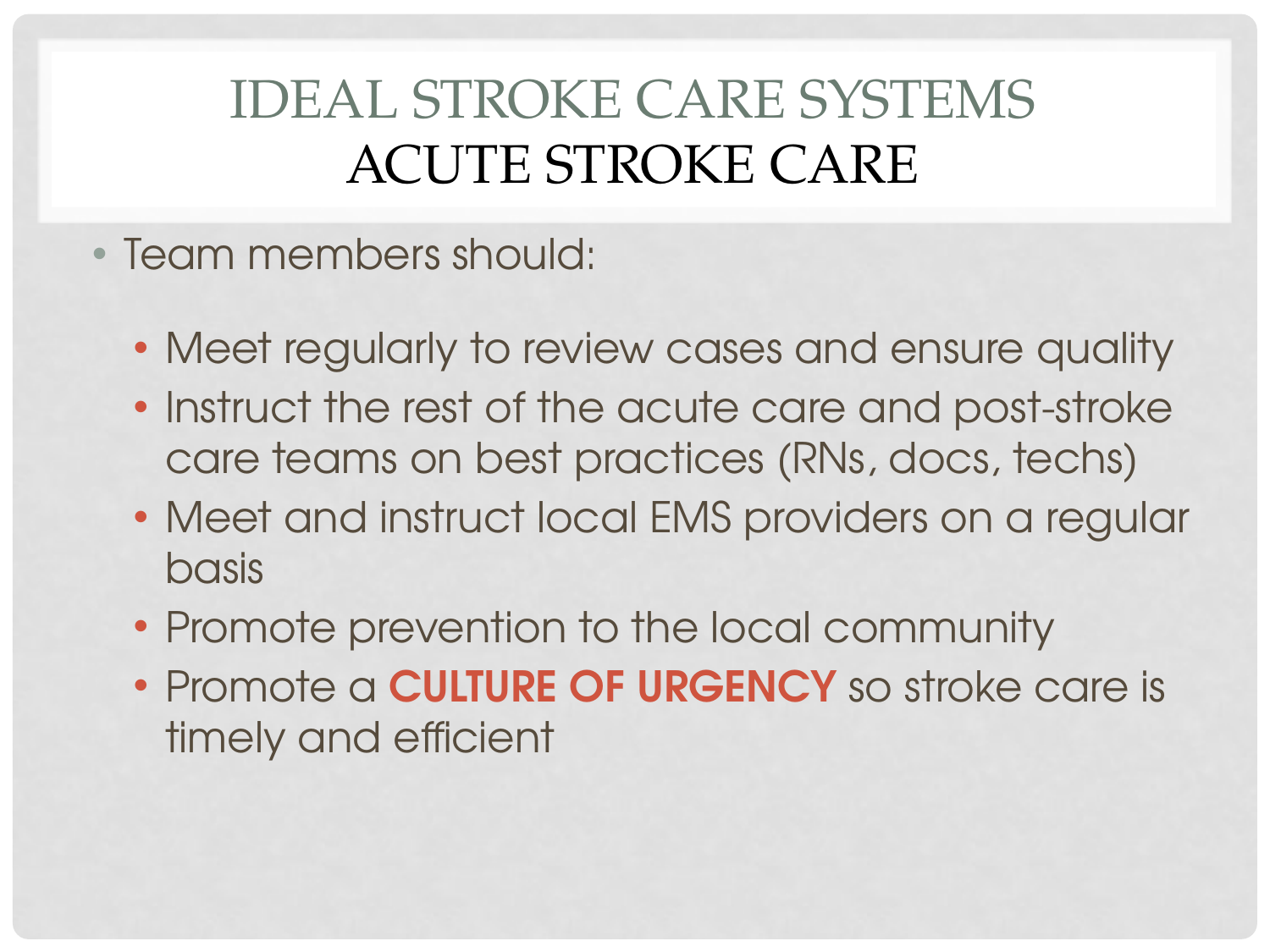

# Ideal stroke care systems acute stroke care
Team members should:

Meet regularly to review cases and ensure quality
Instruct the rest of the acute care and post-stroke care teams on best practices (RNs, docs, techs)
Meet and instruct local EMS providers on a regular basis
Promote prevention to the local community
Promote a CULTURE OF URGENCY so stroke care is timely and efficient